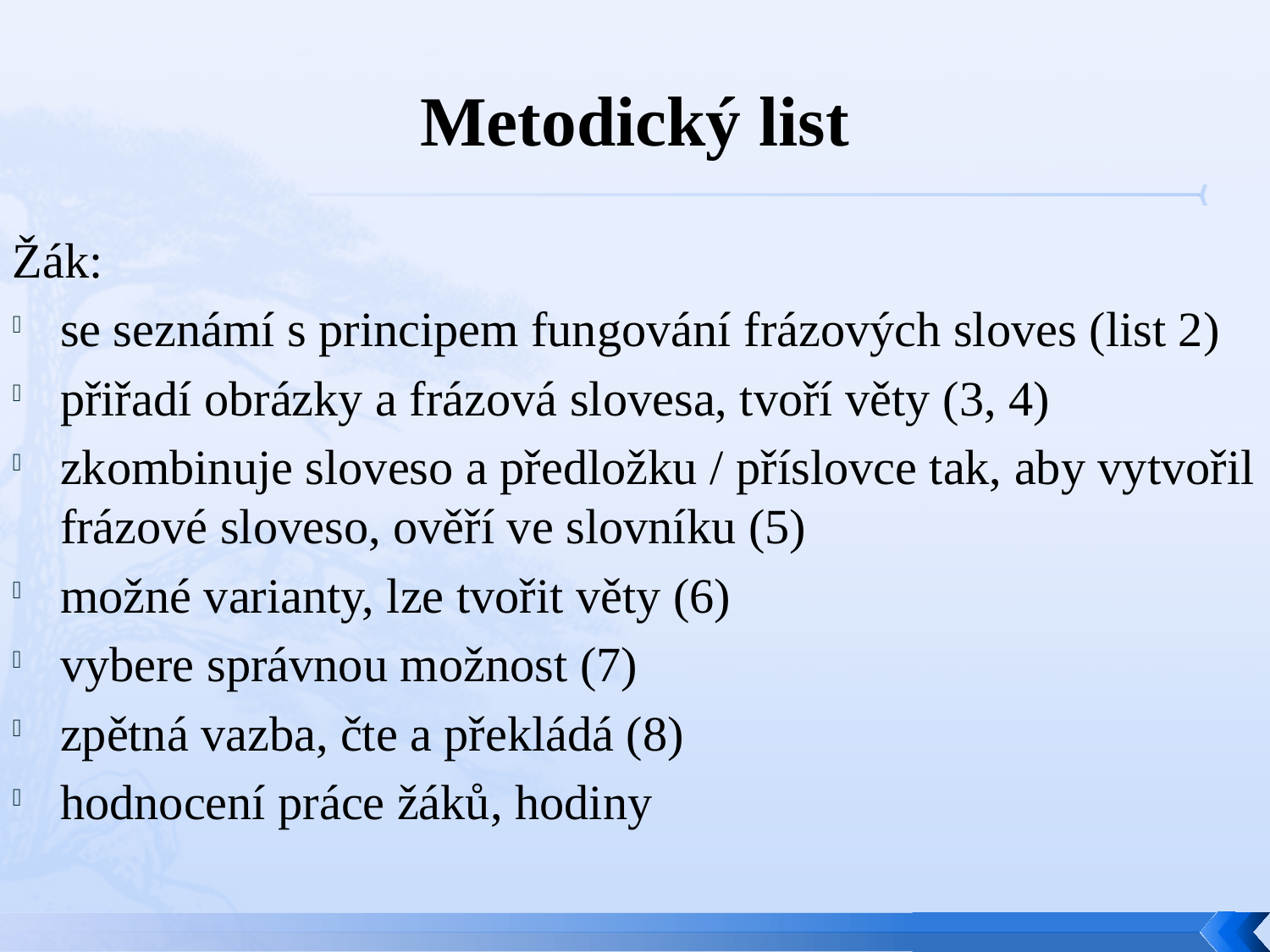

# Metodický list
Žák:
se seznámí s principem fungování frázových sloves (list 2)
přiřadí obrázky a frázová slovesa, tvoří věty (3, 4)
zkombinuje sloveso a předložku / příslovce tak, aby vytvořil frázové sloveso, ověří ve slovníku (5)
možné varianty, lze tvořit věty (6)
vybere správnou možnost (7)
zpětná vazba, čte a překládá (8)
hodnocení práce žáků, hodiny